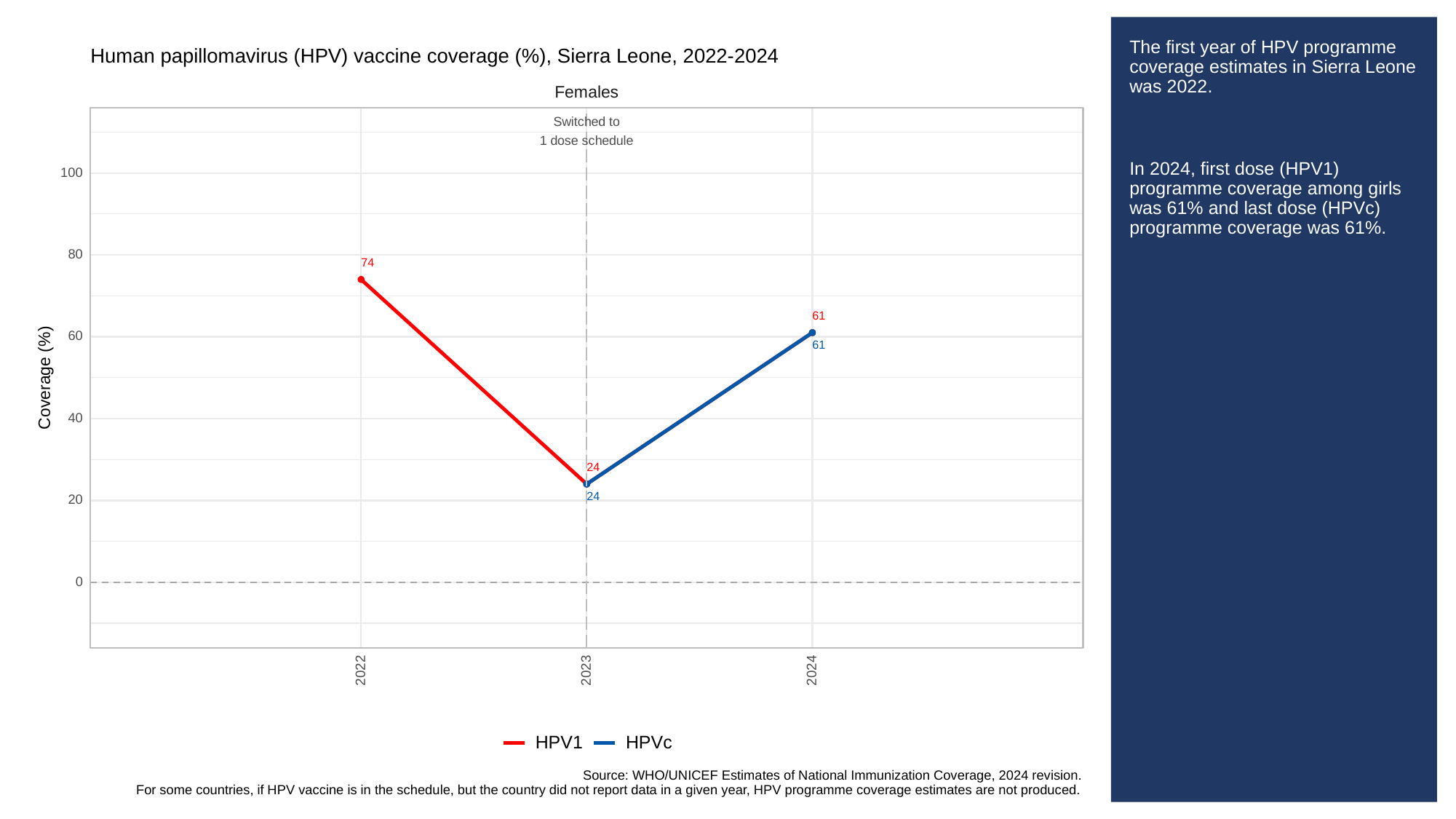

# The first year of HPV programme coverage estimates in Sierra Leone was 2022.

In 2024, first dose (HPV1) programme coverage among girls was 61% and last dose (HPVc) programme coverage was 61%.

Human papillomavirus (HPV) vaccine coverage (%), Sierra Leone, 2022-2024
Females

Switched to

1 dose schedule
100

80

74

61

60

61
Coverage (%)

40

24

24
20

0

2023
2022
2024
HPVc
HPV1

Source: WHO/UNICEF Estimates of National Immunization Coverage, 2024 revision.
For some countries, if HPV vaccine is in the schedule, but the country did not report data in a given year, HPV programme coverage estimates are not produced.